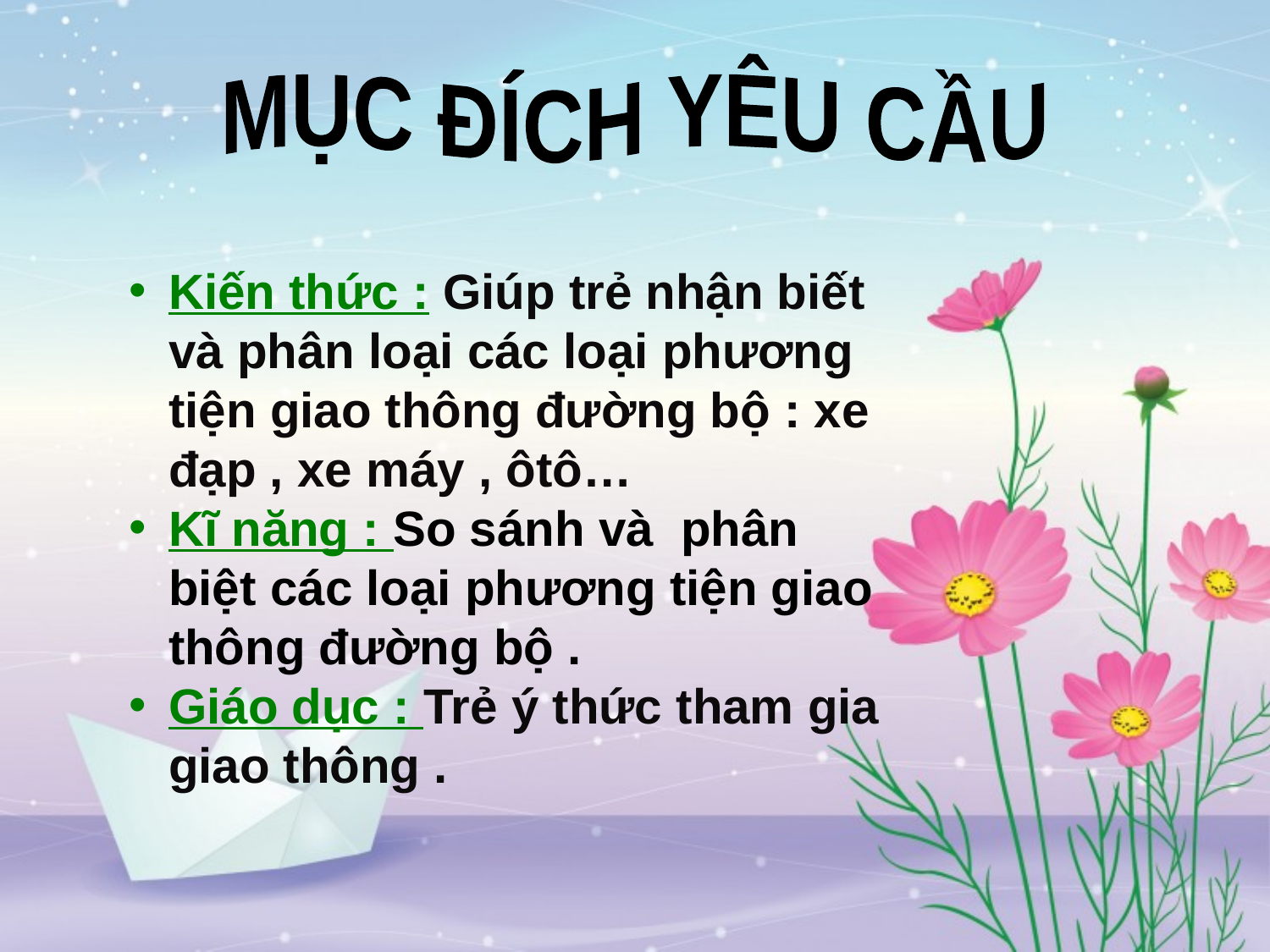

MỤC ĐÍCH YÊU CẦU
Kiến thức : Giúp trẻ nhận biết và phân loại các loại phương tiện giao thông đường bộ : xe đạp , xe máy , ôtô…
Kĩ năng : So sánh và  phân biệt các loại phương tiện giao thông đường bộ .
Giáo dục : Trẻ ý thức tham gia giao thông .